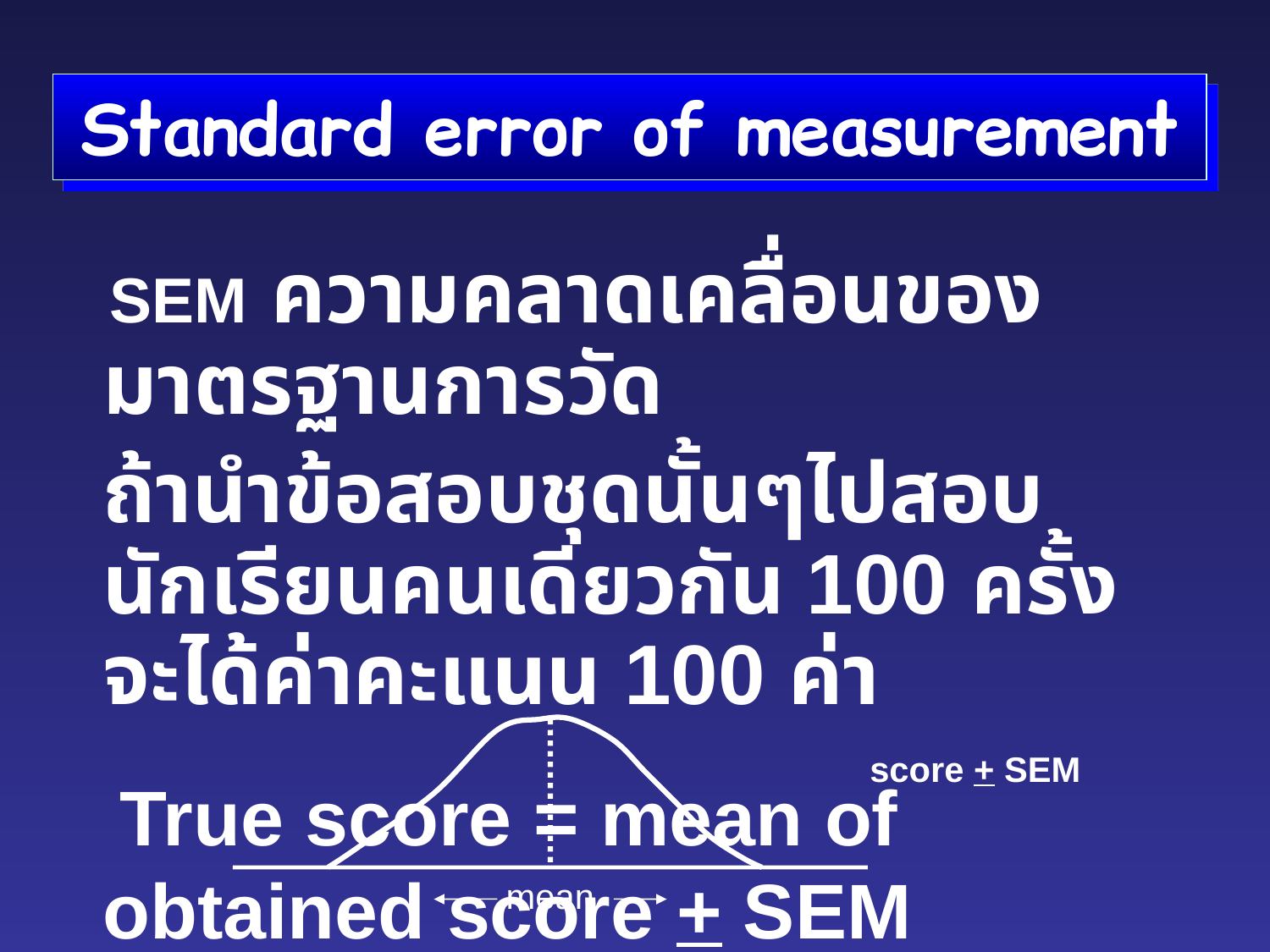

# Standard error of measurement
  SEM ความคลาดเคลื่อนของมาตรฐานการวัด
	ถ้านำข้อสอบชุดนั้นๆไปสอบนักเรียนคนเดียวกัน 100 ครั้ง จะได้ค่าคะแนน 100 ค่า

   True score = mean of obtained score + SEM

score + SEM

mean